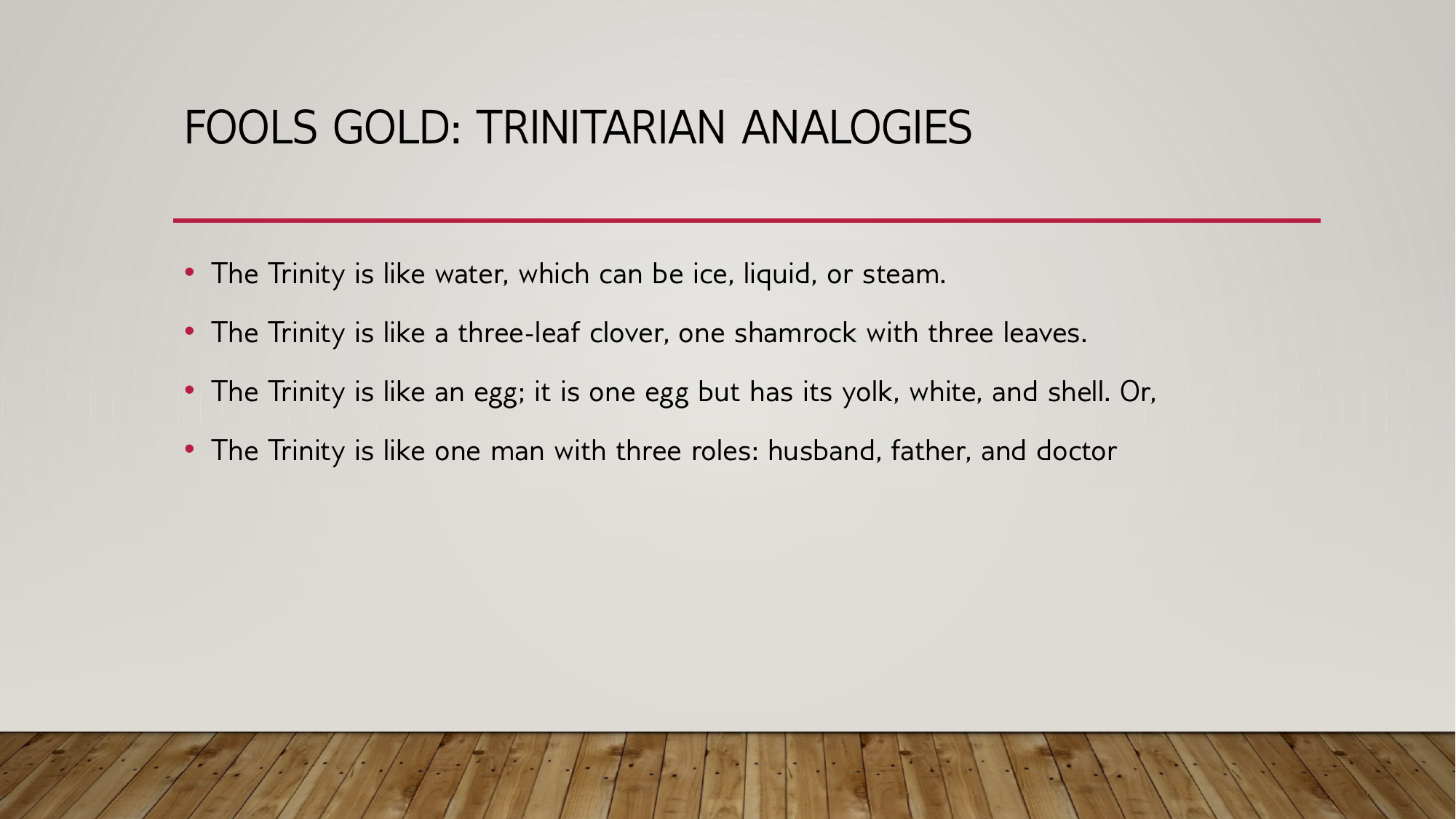

# Fools gold: Trinitarian Analogies
The Trinity is like water, which can be ice, liquid, or steam.
The Trinity is like a three-leaf clover, one shamrock with three leaves.
The Trinity is like an egg; it is one egg but has its yolk, white, and shell. Or,
The Trinity is like one man with three roles: husband, father, and doctor